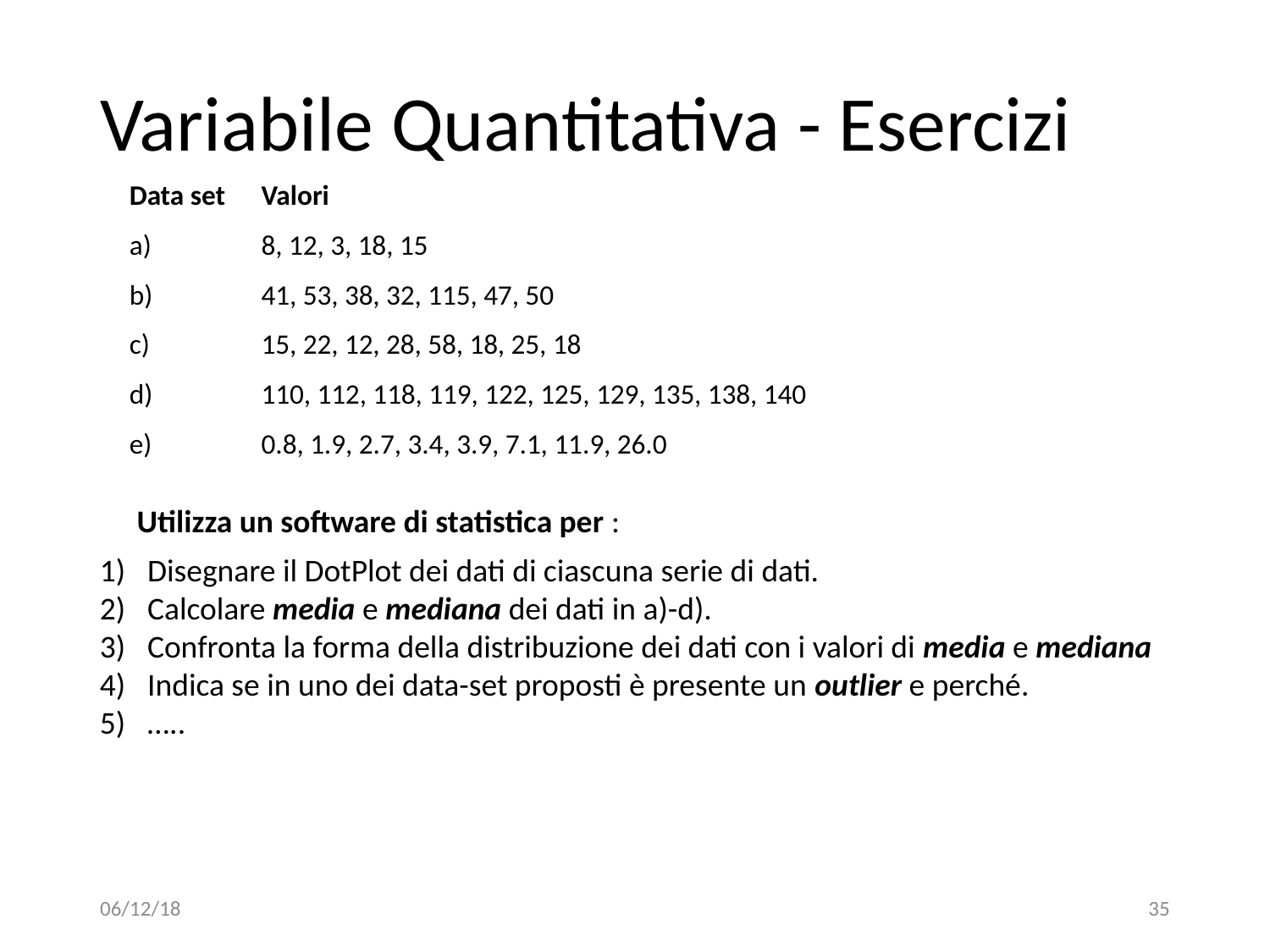

# Variabile Quantitativa - Esercizi
| Data set | Valori |
| --- | --- |
| a) | 8, 12, 3, 18, 15 |
| b) | 41, 53, 38, 32, 115, 47, 50 |
| c) | 15, 22, 12, 28, 58, 18, 25, 18 |
| d) | 110, 112, 118, 119, 122, 125, 129, 135, 138, 140 |
| e) | 0.8, 1.9, 2.7, 3.4, 3.9, 7.1, 11.9, 26.0 |
Utilizza un software di statistica per :
Disegnare il DotPlot dei dati di ciascuna serie di dati.
Calcolare media e mediana dei dati in a)-d).
Confronta la forma della distribuzione dei dati con i valori di media e mediana
Indica se in uno dei data-set proposti è presente un outlier e perché.
…..
06/12/18
35